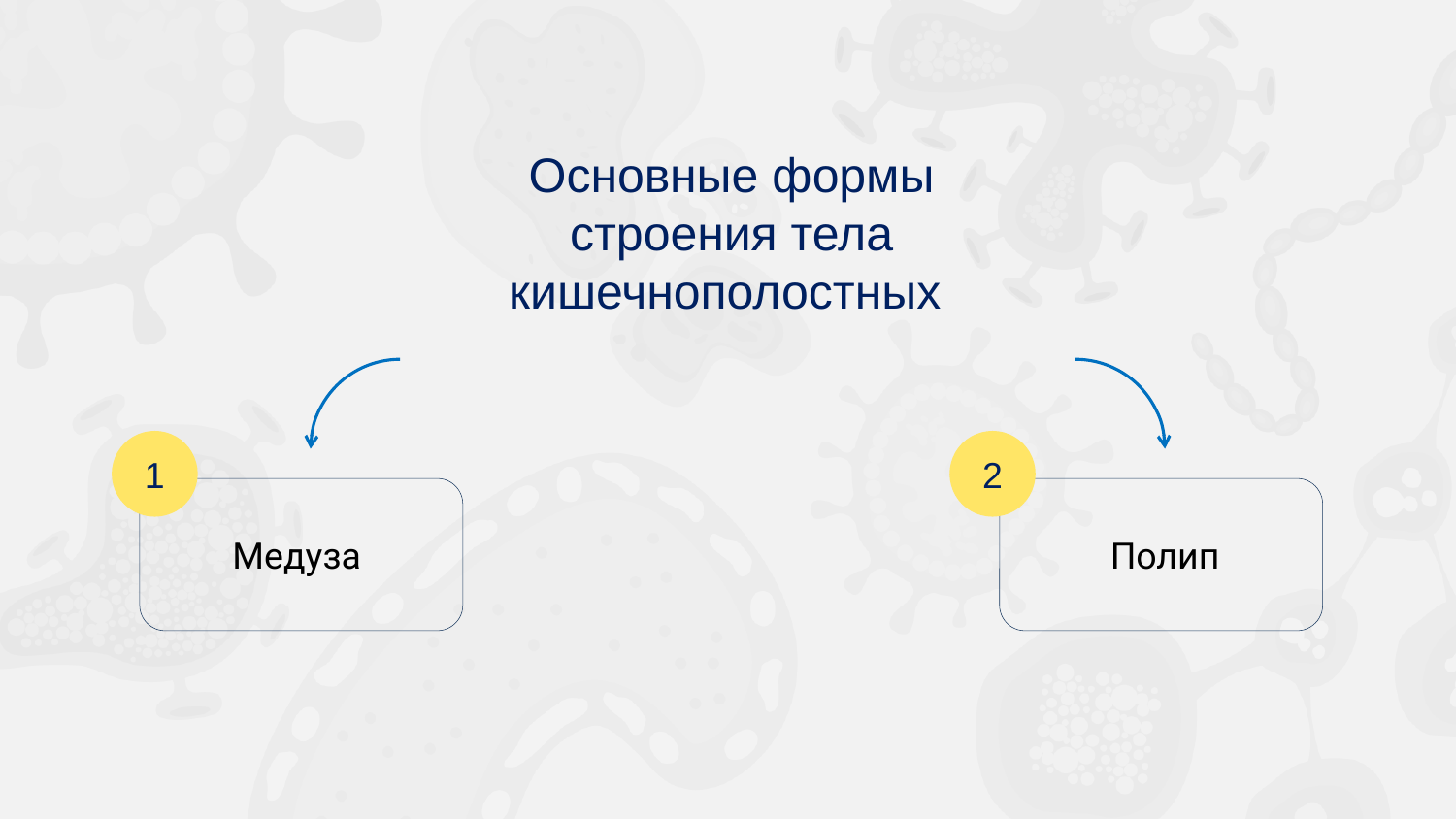

Основные формы строения тела кишечнополостных

1
2

Медуза
Полип